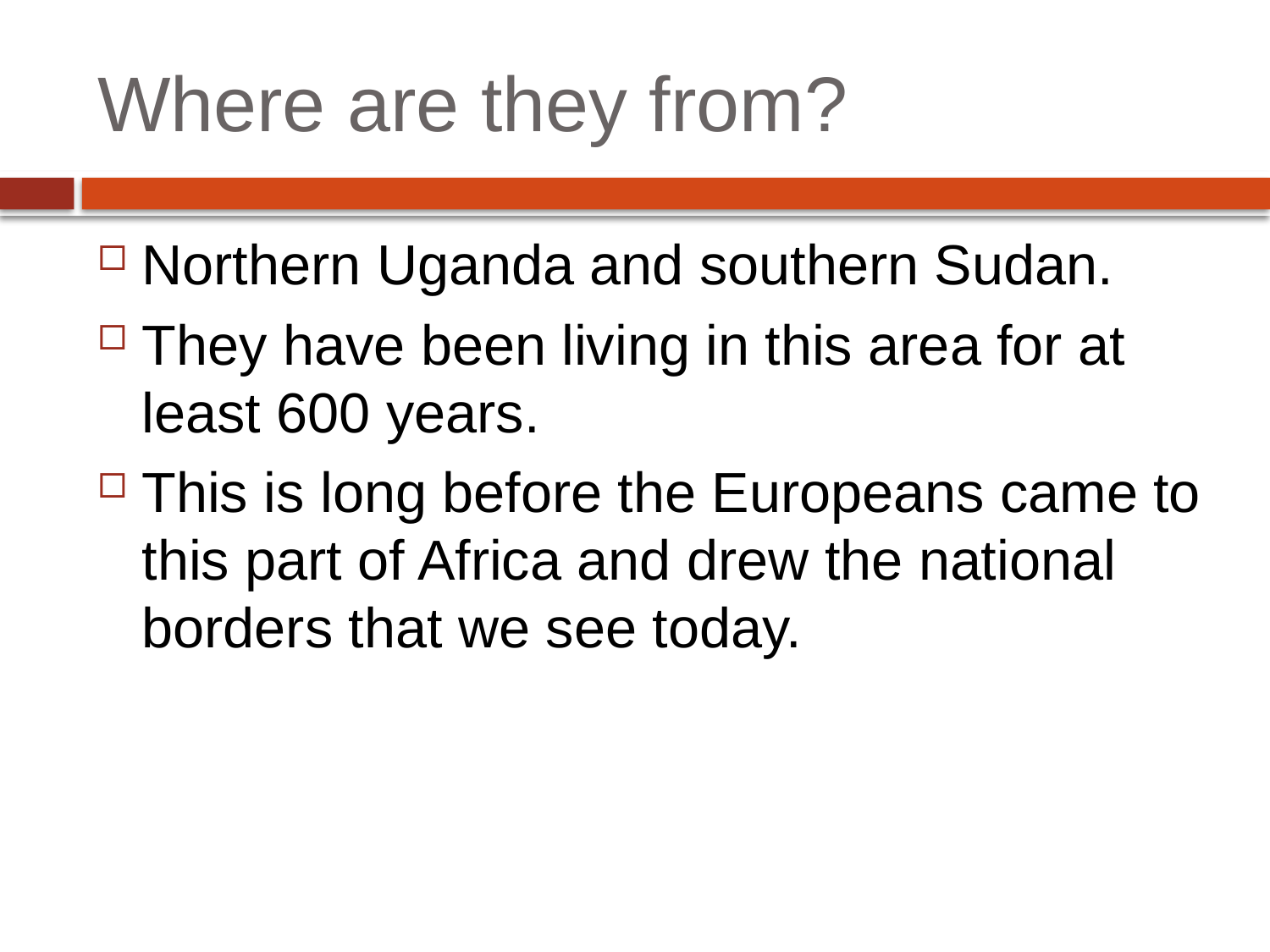

# Where are they from?
Northern Uganda and southern Sudan.
They have been living in this area for at least 600 years.
This is long before the Europeans came to this part of Africa and drew the national borders that we see today.